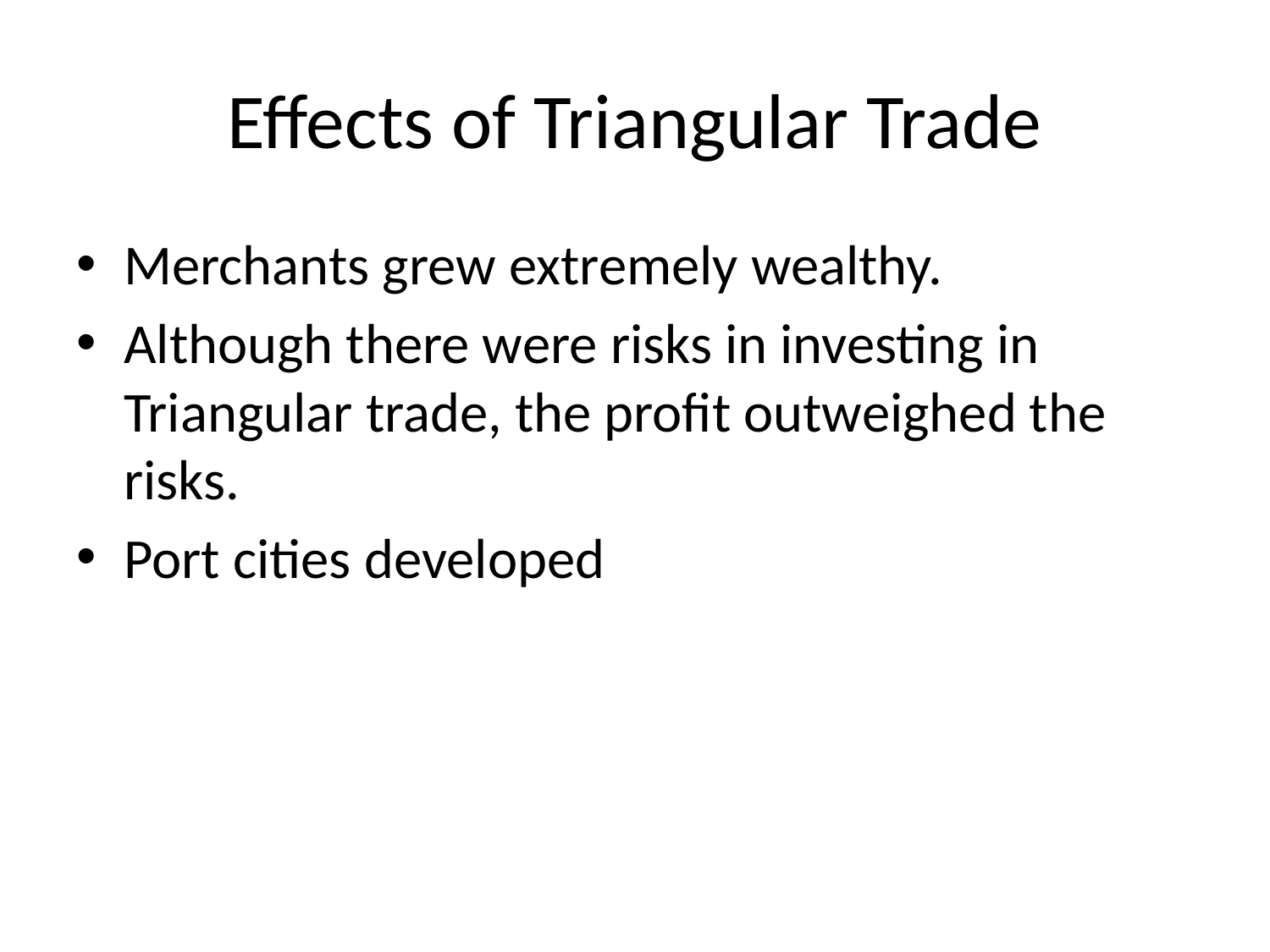

# Effects of Triangular Trade
Merchants grew extremely wealthy.
Although there were risks in investing in Triangular trade, the profit outweighed the risks.
Port cities developed